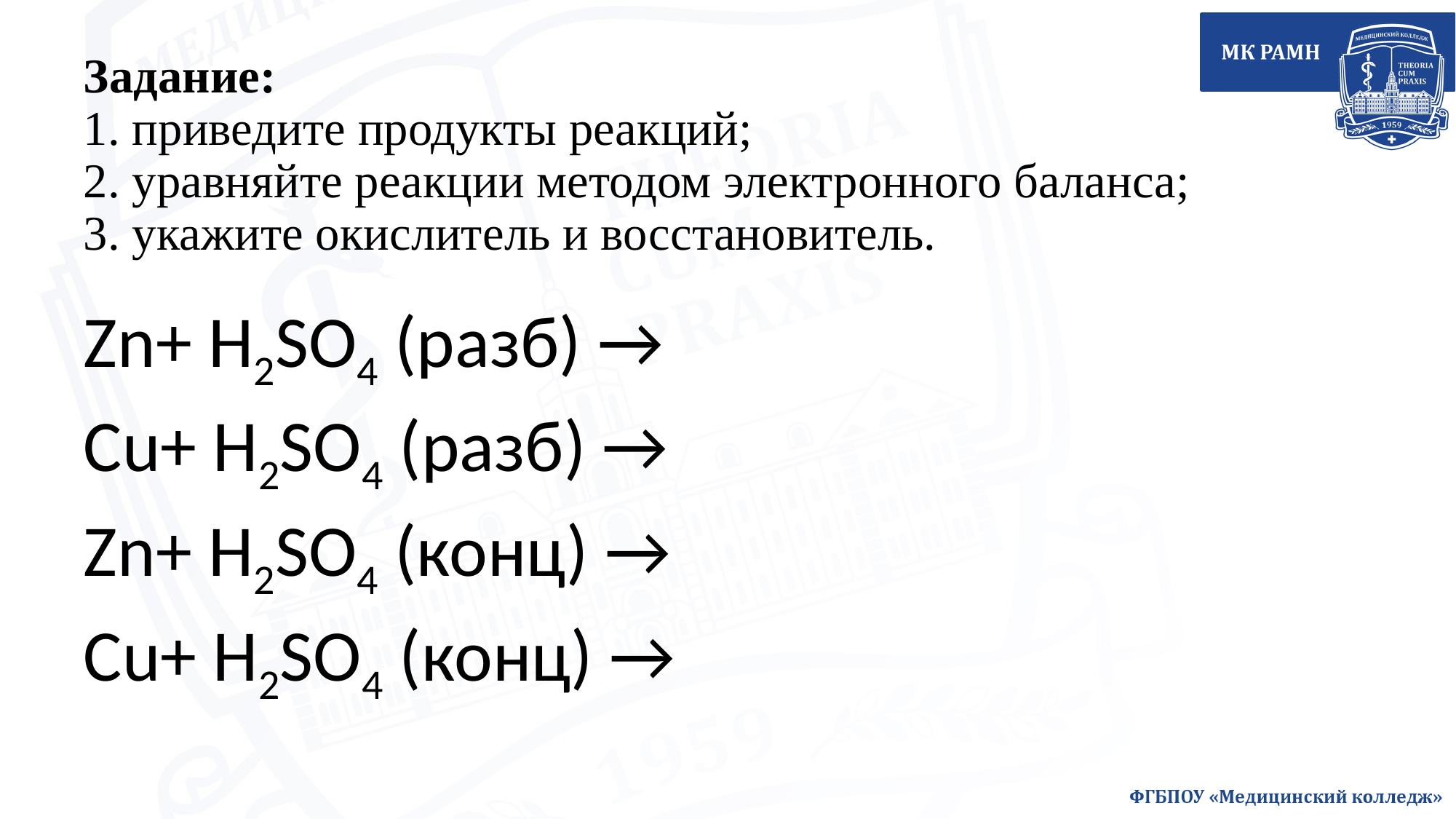

# Задание: 1. приведите продукты реакций; 2. уравняйте реакции методом электронного баланса; 3. укажите окислитель и восстановитель.
Zn+ H2SO4 (разб) →
Cu+ H2SO4 (разб) →
Zn+ H2SO4 (конц) →
Cu+ H2SO4 (конц) →